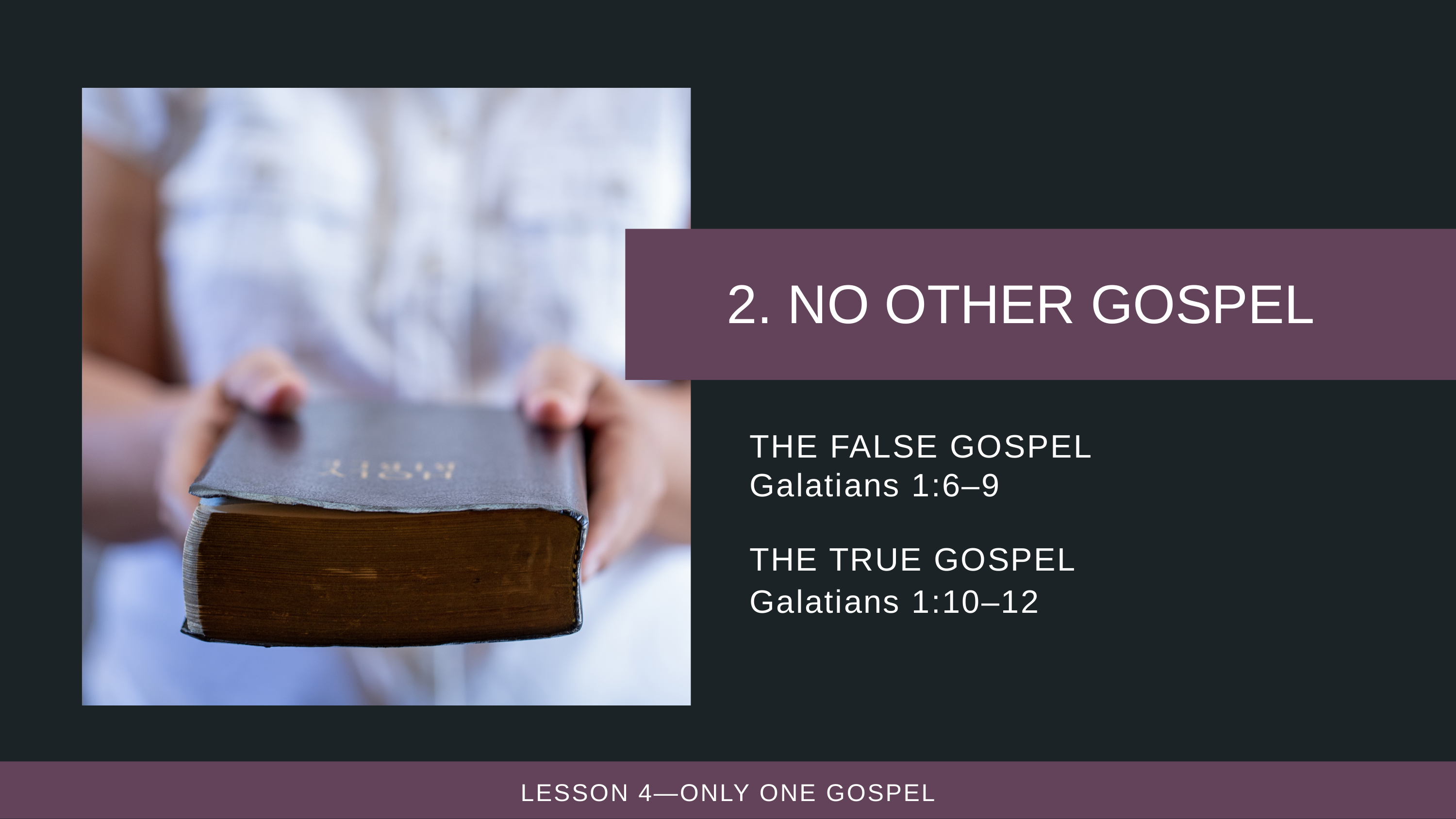

THE FALSE GOSPEL
Galatians 1:6–9
THE TRUE GOSPEL
Galatians 1:10–12